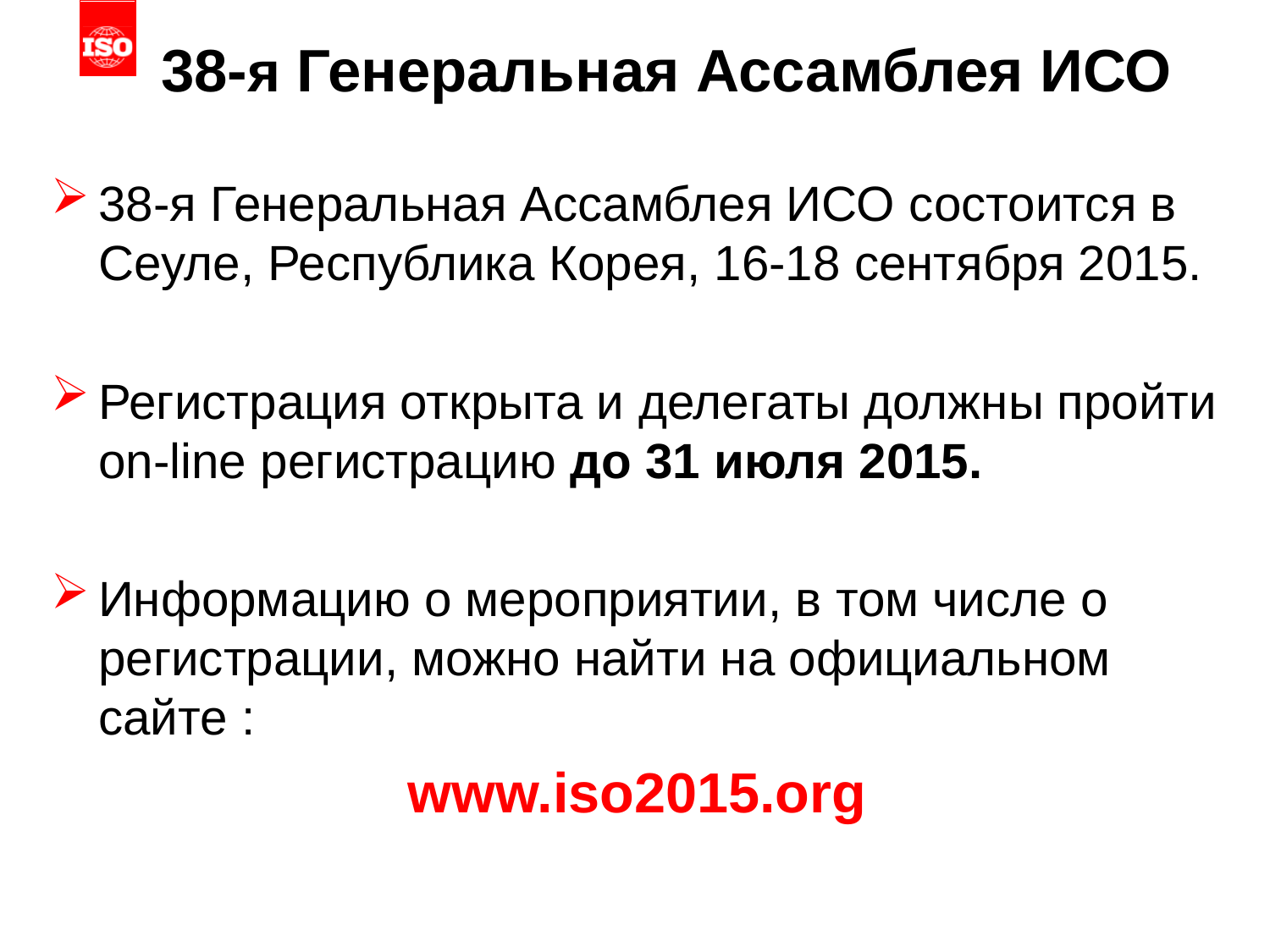

# 38-я Генеральная Ассамблея ИСО
38-я Генеральная Ассамблея ИСО состоится в Сеуле, Республика Корея, 16-18 сентября 2015.

Регистрация открыта и делегаты должны пройти on-line регистрацию до 31 июля 2015.

Информацию о мероприятии, в том числе о регистрации, можно найти на официальном сайте :
www.iso2015.org